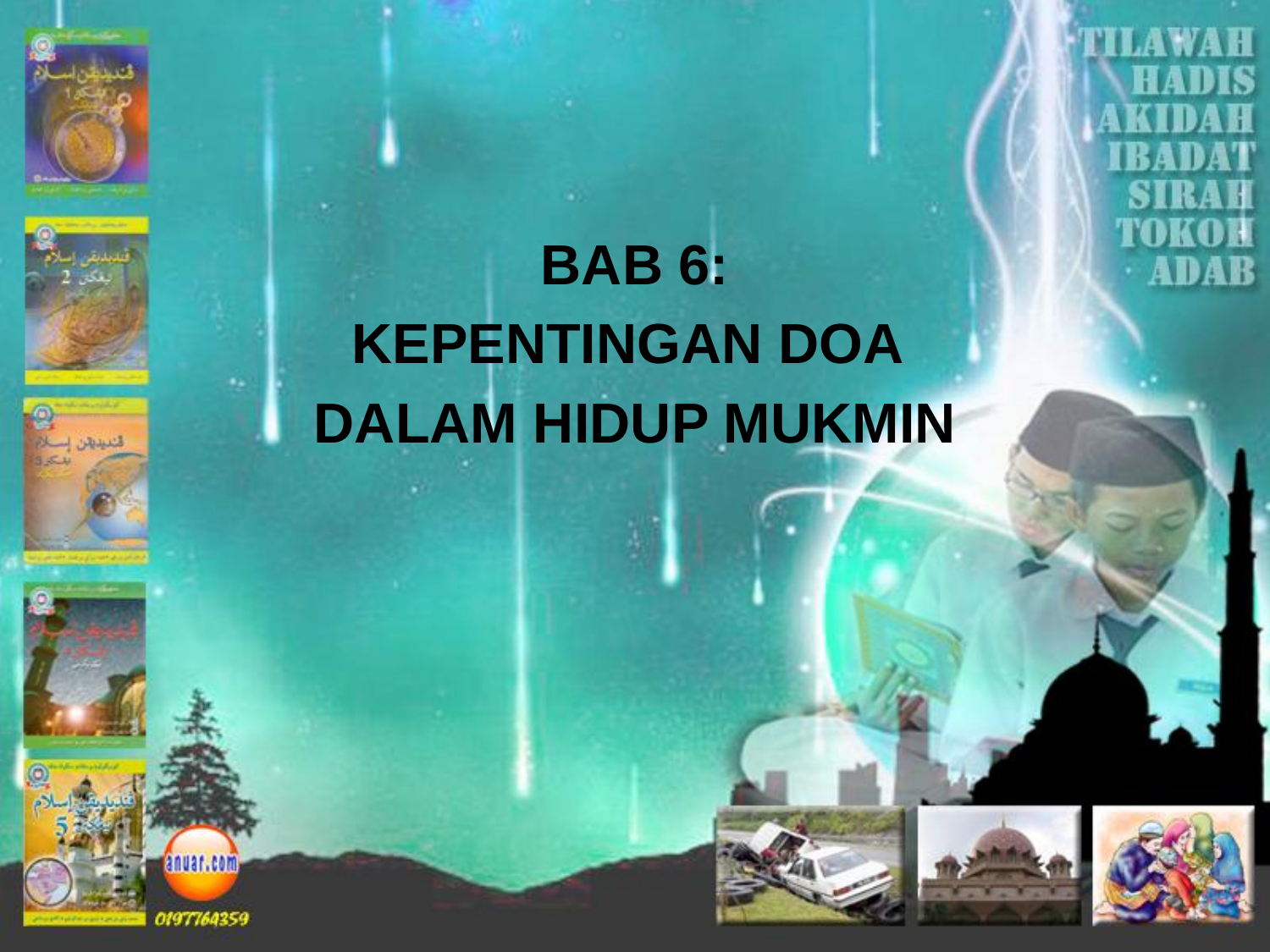

BAB 6:
KEPENTINGAN DOA
DALAM HIDUP MUKMIN